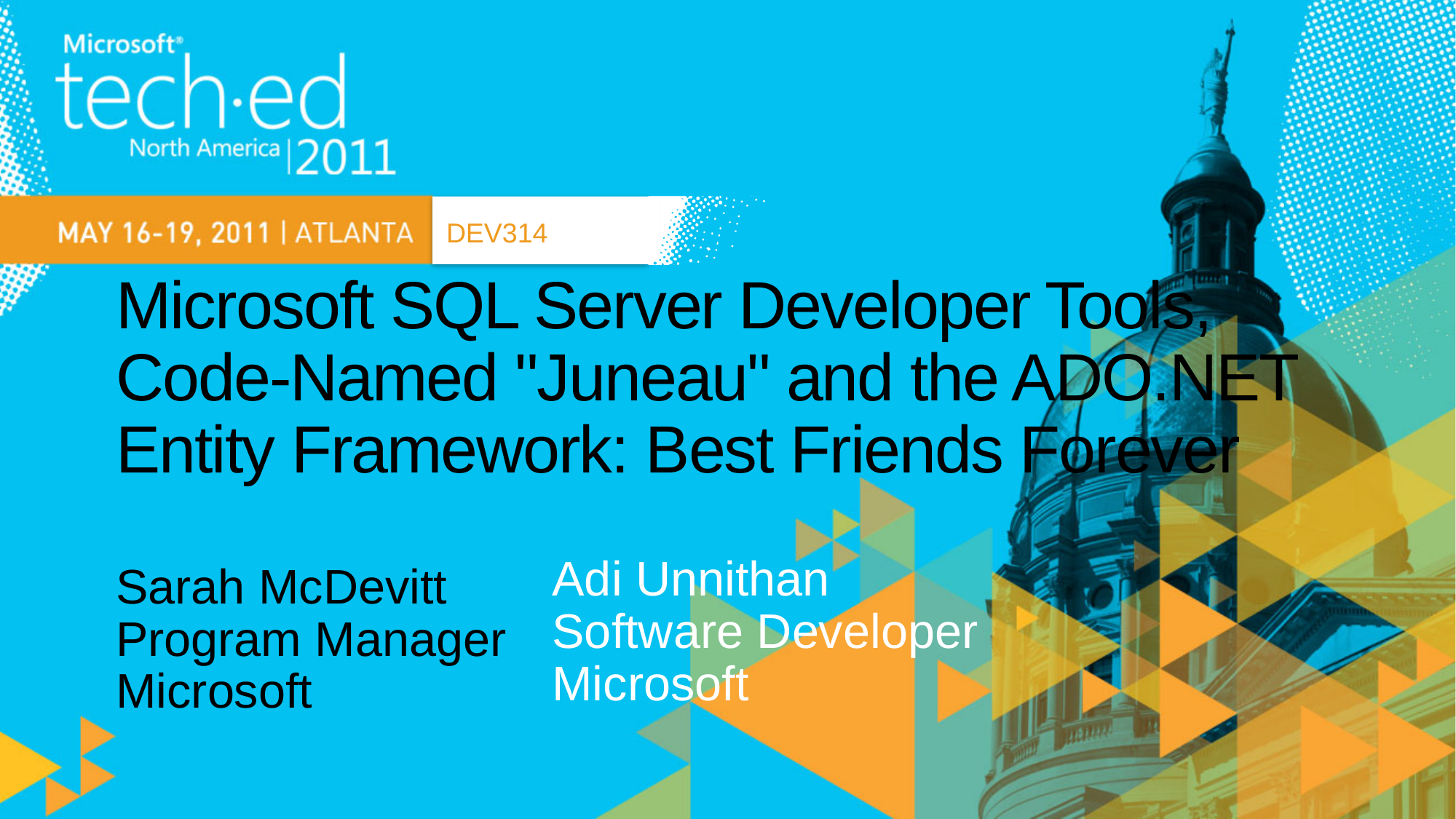

DEV314
# Microsoft SQL Server Developer Tools, Code-Named "Juneau" and the ADO.NET Entity Framework: Best Friends Forever
Adi Unnithan
Software Developer
Microsoft
Sarah McDevitt
Program Manager
Microsoft